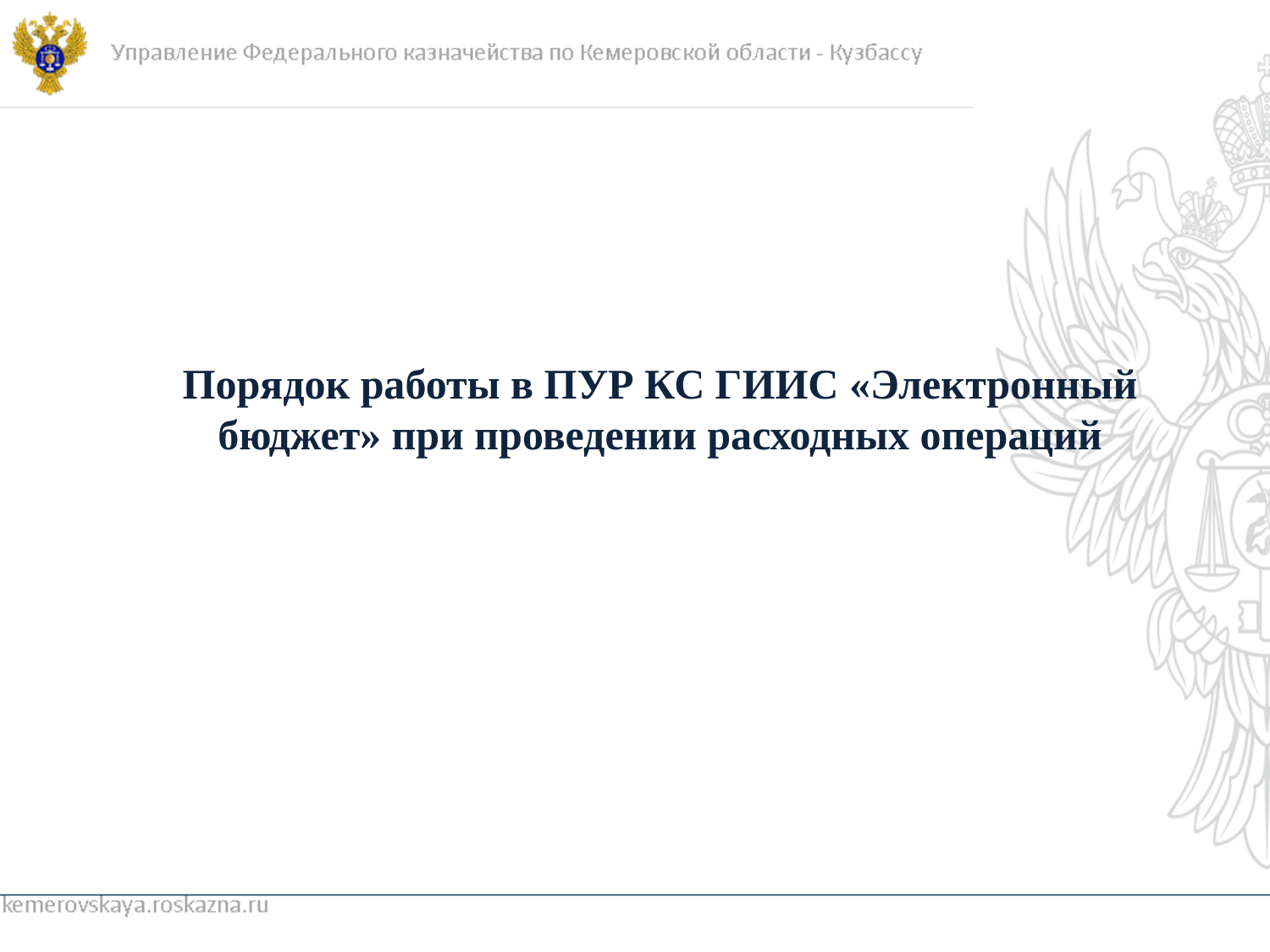

Порядок работы в ПУР КС ГИИС «Электронный бюджет» при проведении расходных операций

kemerovskaya.roskazna.ru
Управление Федерального казначейства по Кемеровской области - Кузбассу